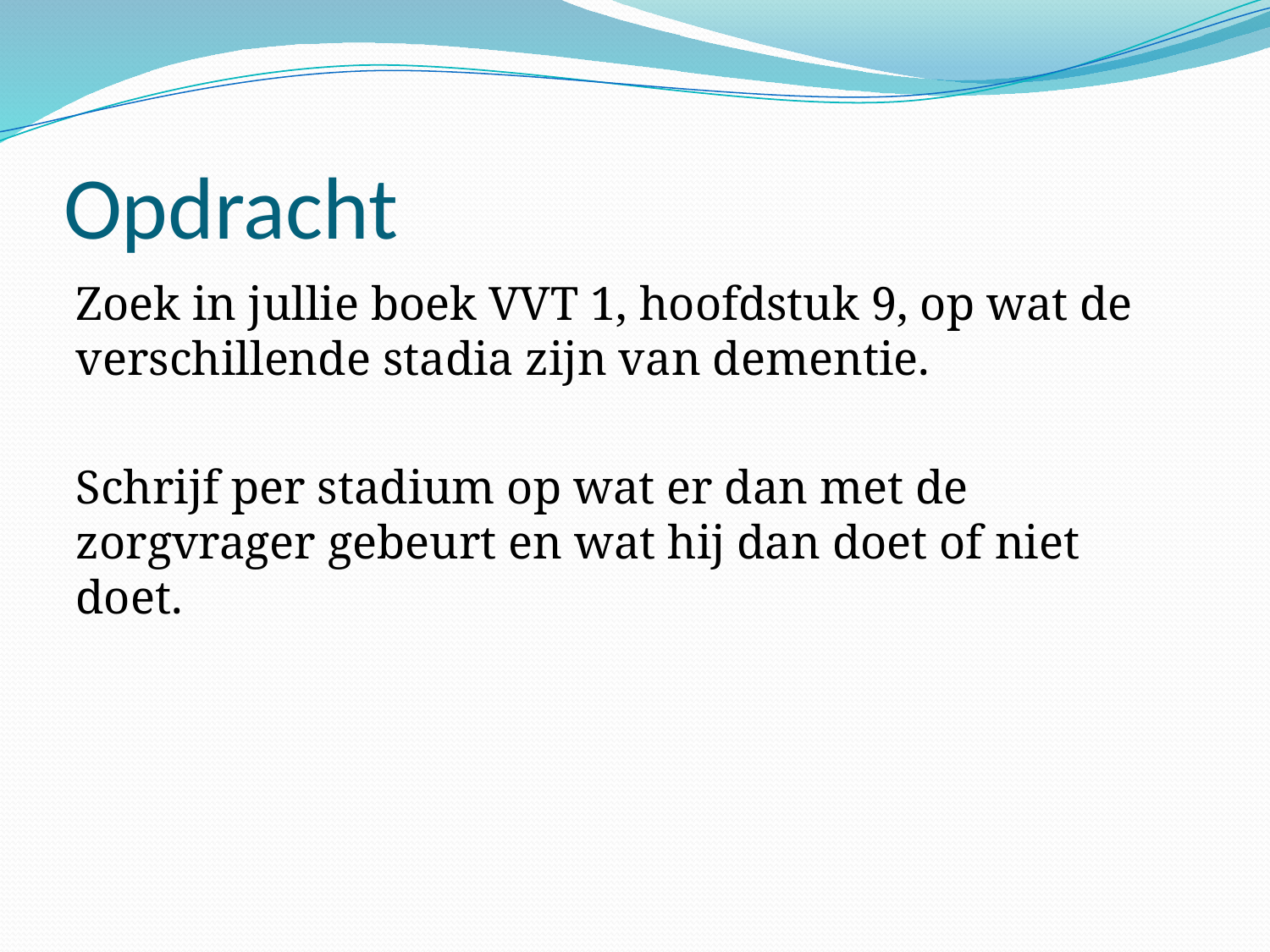

# Opdracht
Zoek in jullie boek VVT 1, hoofdstuk 9, op wat de verschillende stadia zijn van dementie.

Schrijf per stadium op wat er dan met de zorgvrager gebeurt en wat hij dan doet of niet doet.